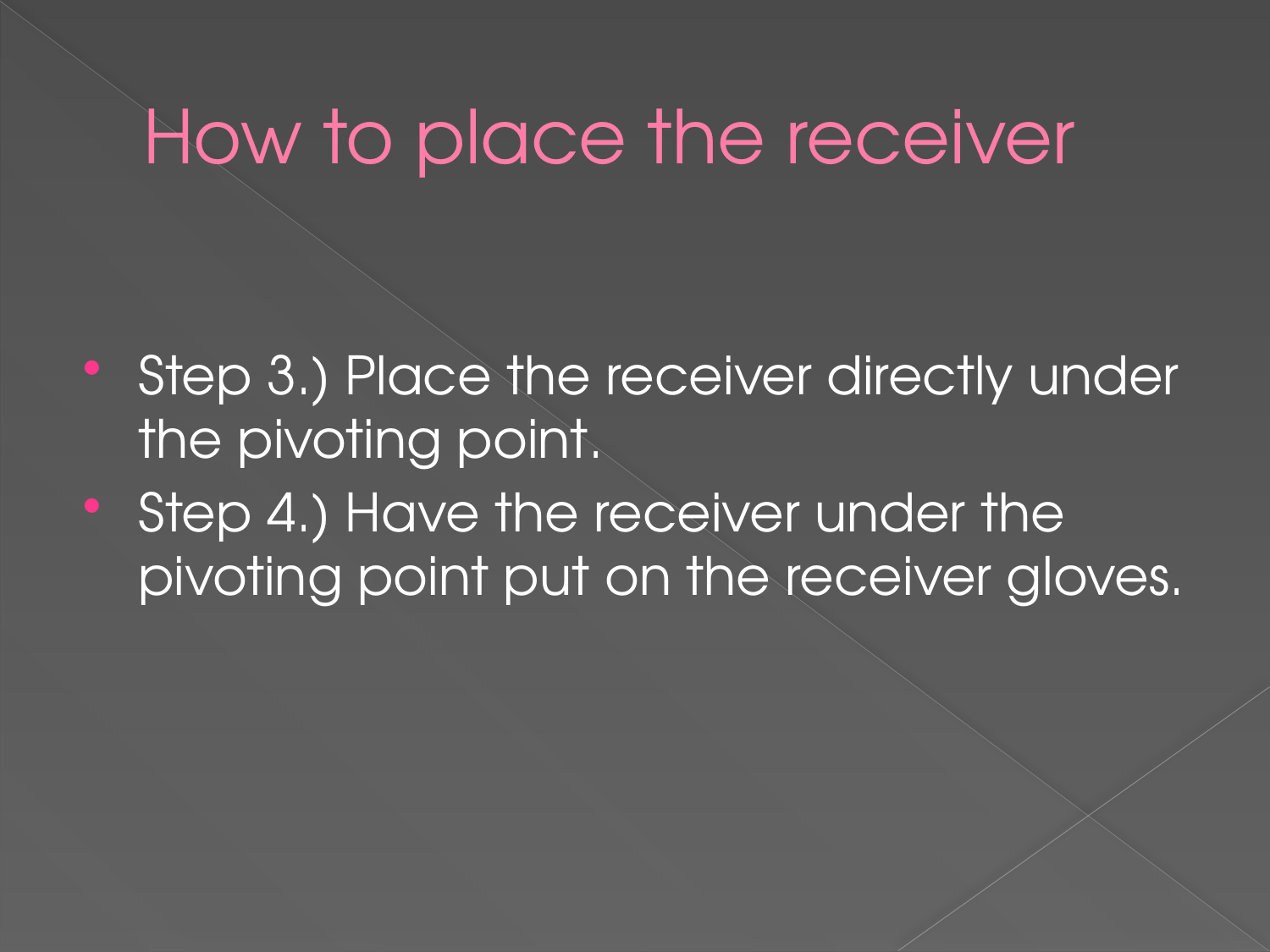

# How to place the receiver

Step 3.) Place the receiver directly under the pivoting point.
Step 4.) Have the receiver under the pivoting point put on the receiver gloves.